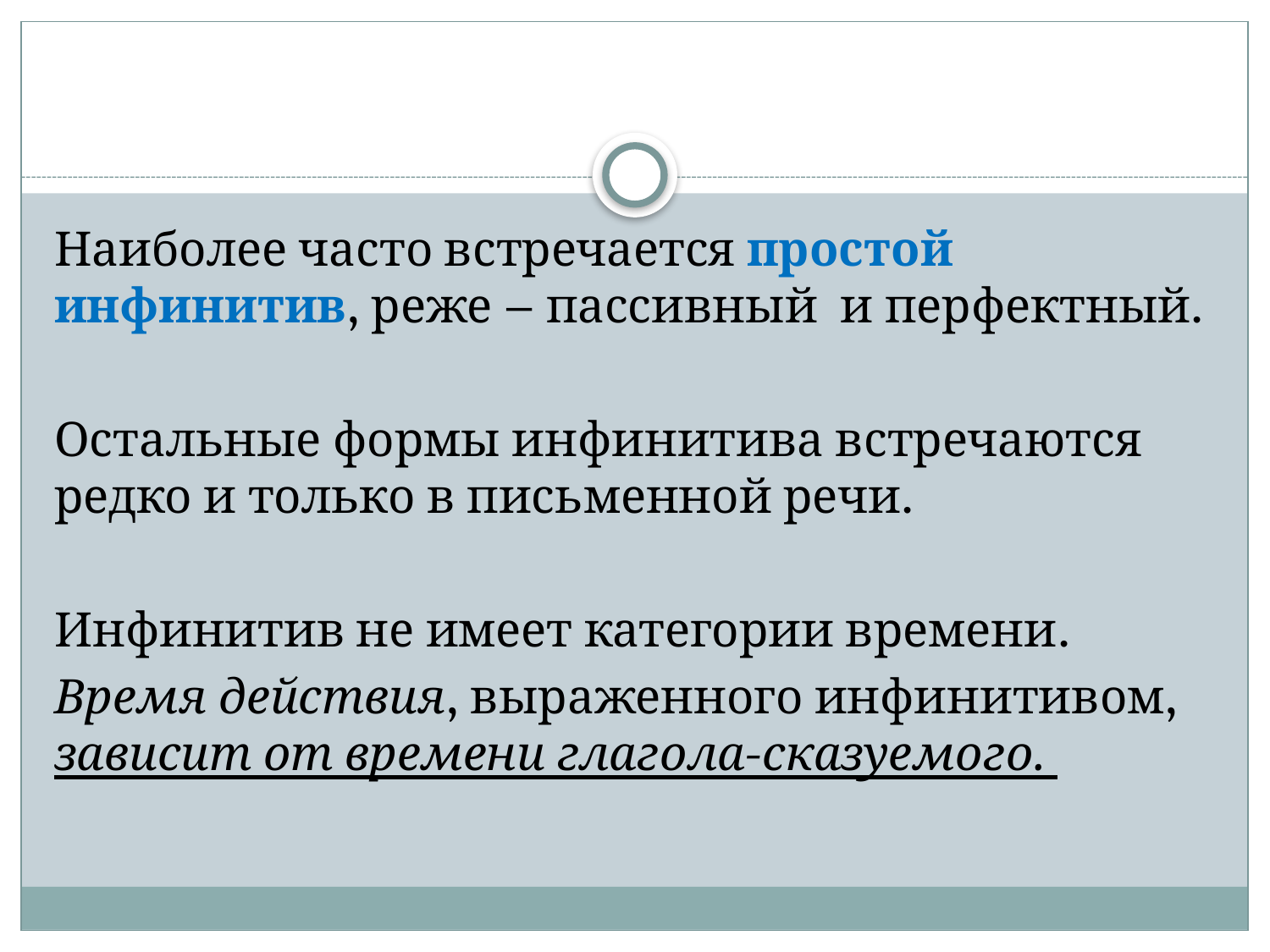

Наиболее часто встречается простой инфинитив, реже – пассивный  и перфектный.

Остальные формы инфинитива встречаются редко и только в письменной речи.

Инфинитив не имеет категории времени.
Время действия, выраженного инфинитивом,  зависит от времени глагола-сказуемого.